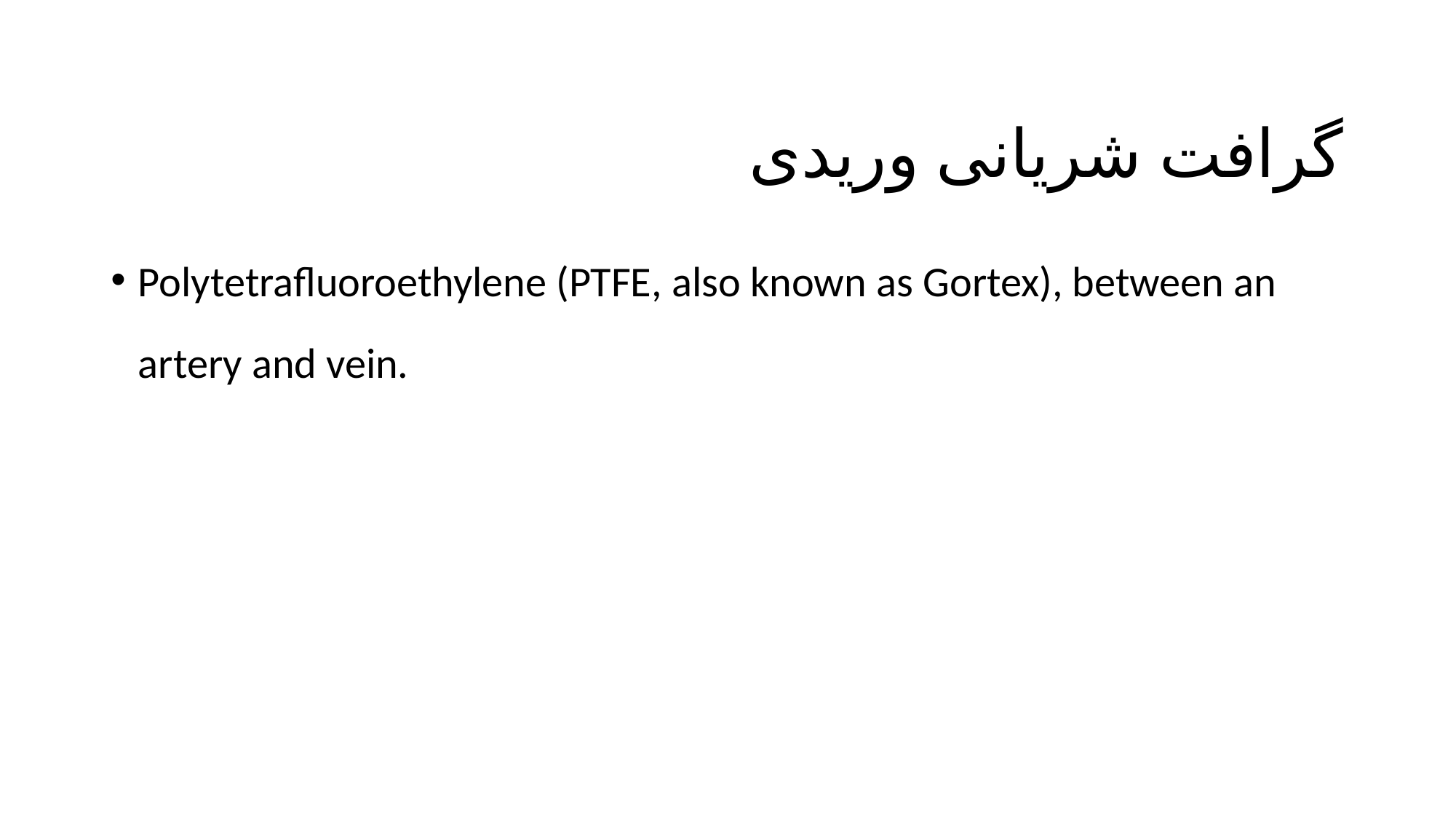

# گرافت شریانی وریدی
Polytetrafluoroethylene (PTFE, also known as Gortex), between an artery and vein.